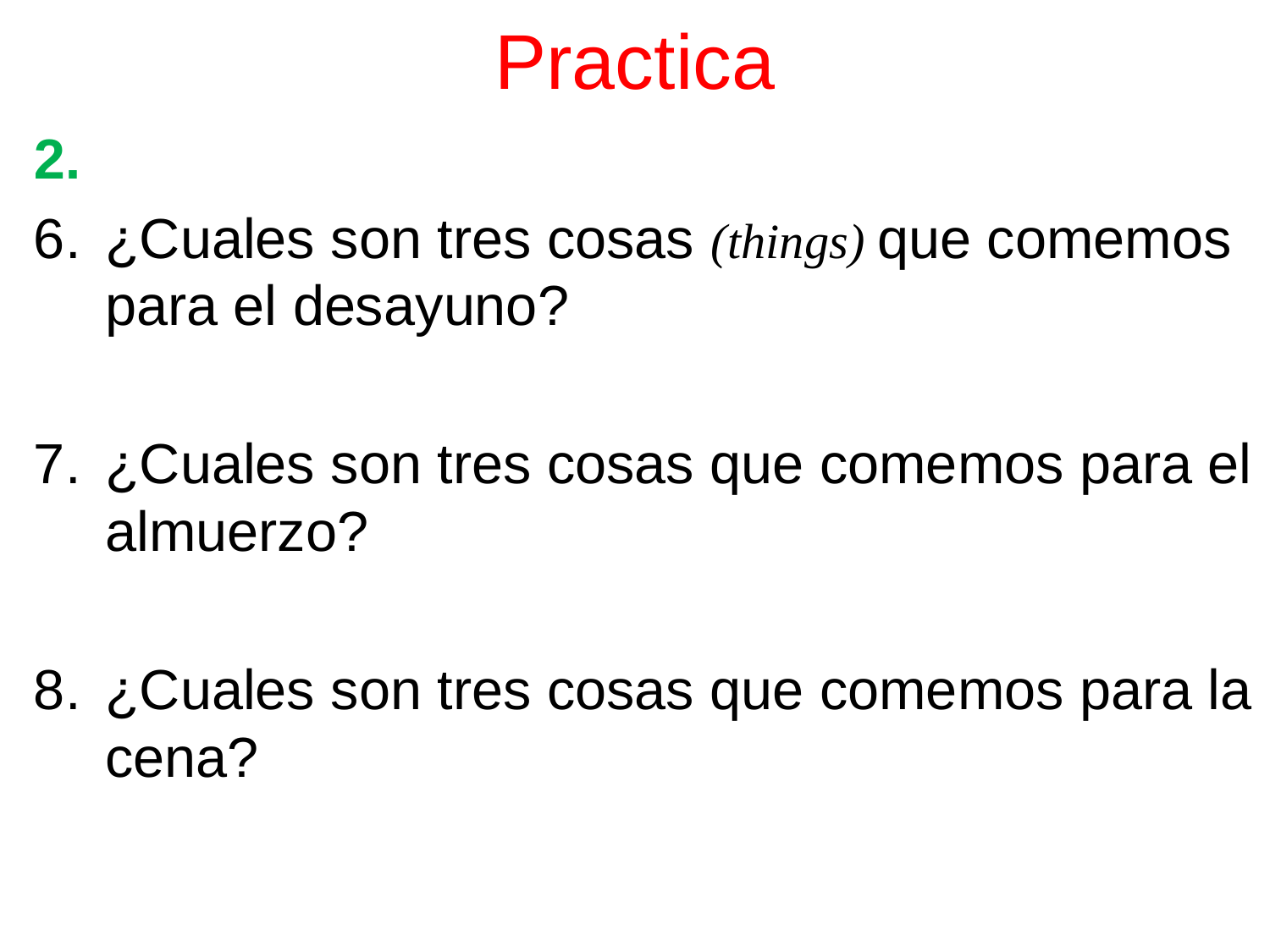

# Practica
2.
¿Cuales son tres cosas (things) que comemos para el desayuno?

¿Cuales son tres cosas que comemos para el almuerzo?

¿Cuales son tres cosas que comemos para la cena?